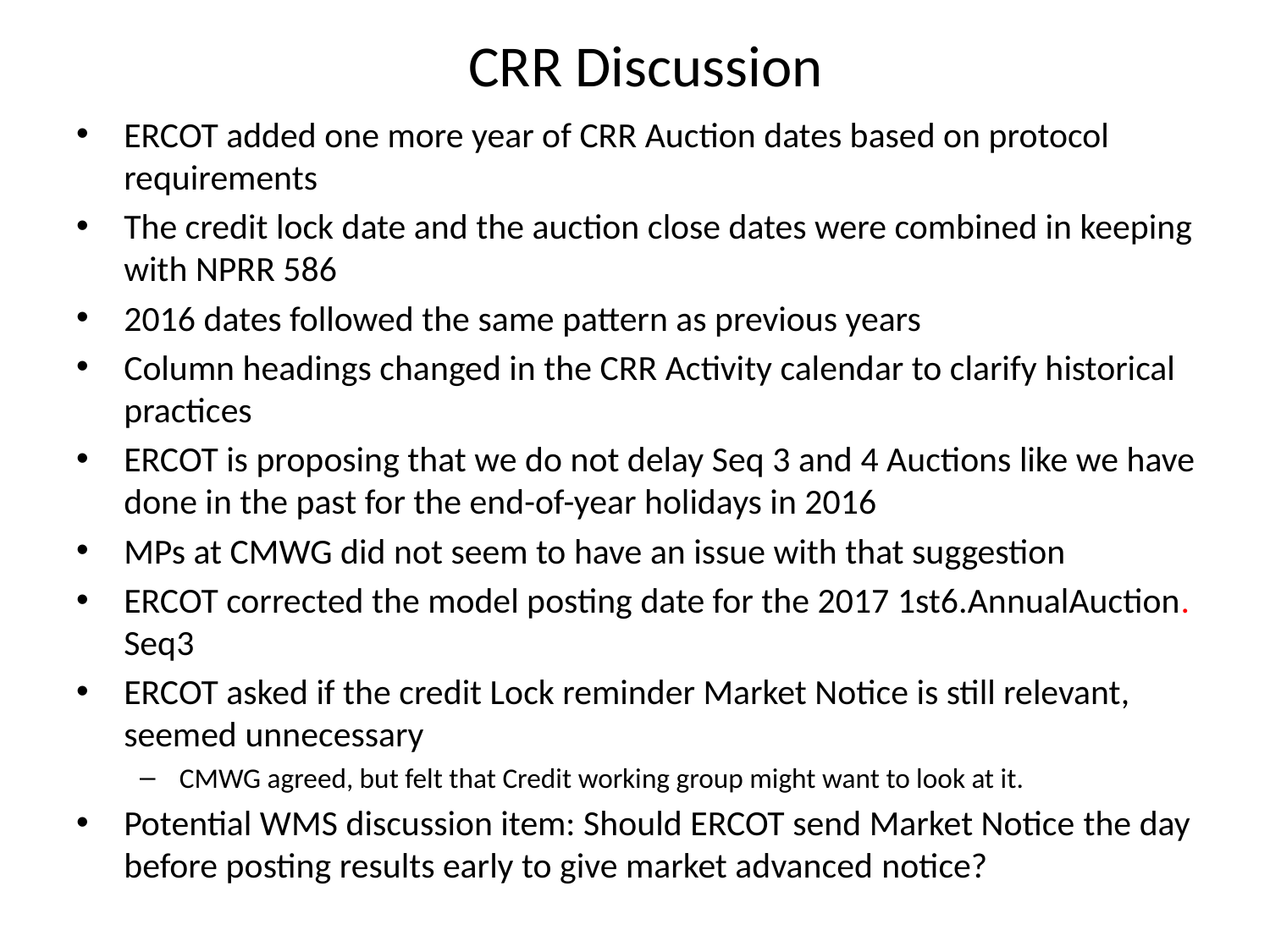

# CRR Discussion
ERCOT added one more year of CRR Auction dates based on protocol requirements
The credit lock date and the auction close dates were combined in keeping with NPRR 586
2016 dates followed the same pattern as previous years
Column headings changed in the CRR Activity calendar to clarify historical practices
ERCOT is proposing that we do not delay Seq 3 and 4 Auctions like we have done in the past for the end-of-year holidays in 2016
MPs at CMWG did not seem to have an issue with that suggestion
ERCOT corrected the model posting date for the 2017 1st6.AnnualAuction. Seq3
ERCOT asked if the credit Lock reminder Market Notice is still relevant, seemed unnecessary
CMWG agreed, but felt that Credit working group might want to look at it.
Potential WMS discussion item: Should ERCOT send Market Notice the day before posting results early to give market advanced notice?